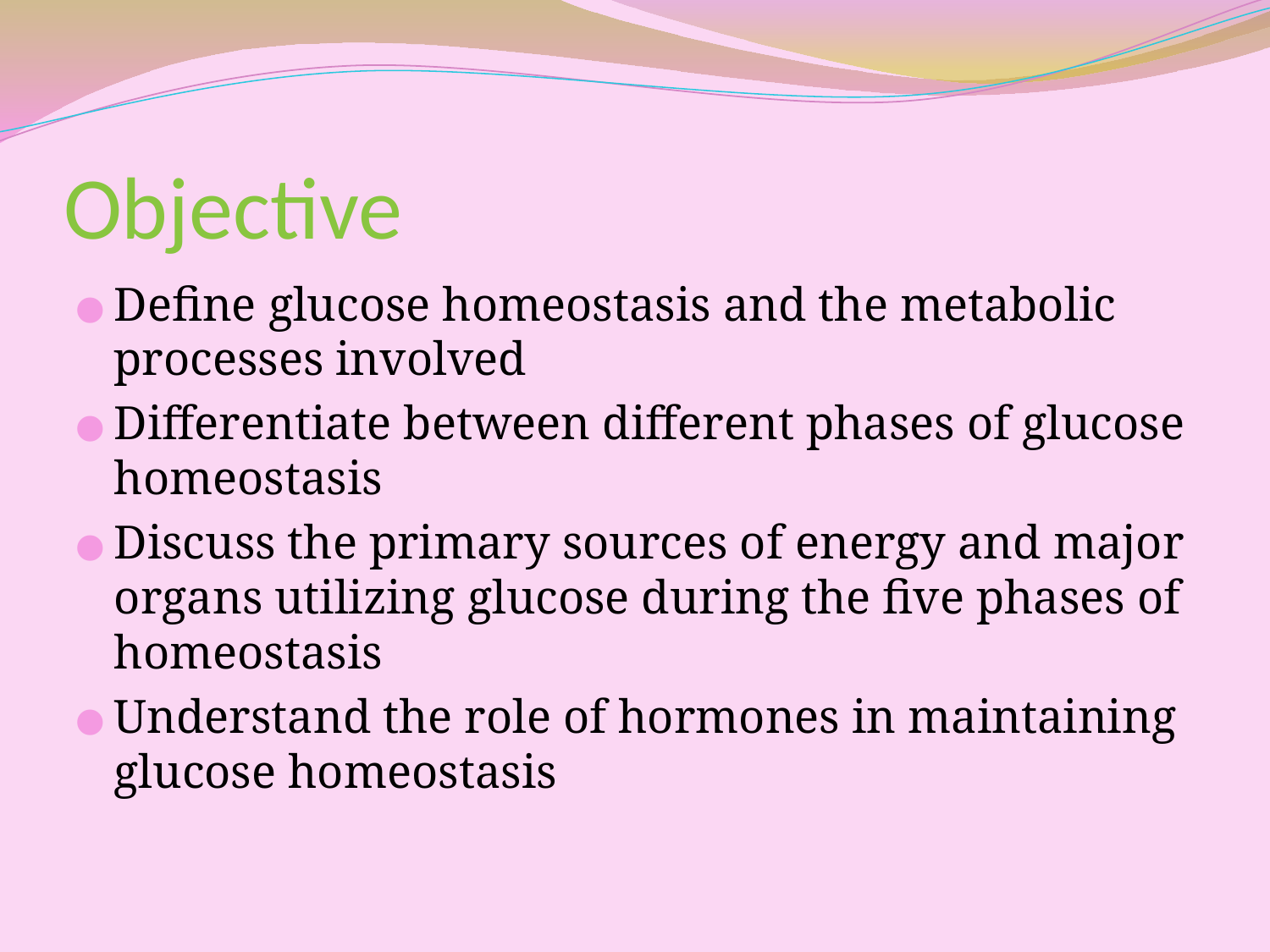

# Objective
Define glucose homeostasis and the metabolic processes involved
Differentiate between different phases of glucose homeostasis
Discuss the primary sources of energy and major organs utilizing glucose during the five phases of homeostasis
Understand the role of hormones in maintaining glucose homeostasis